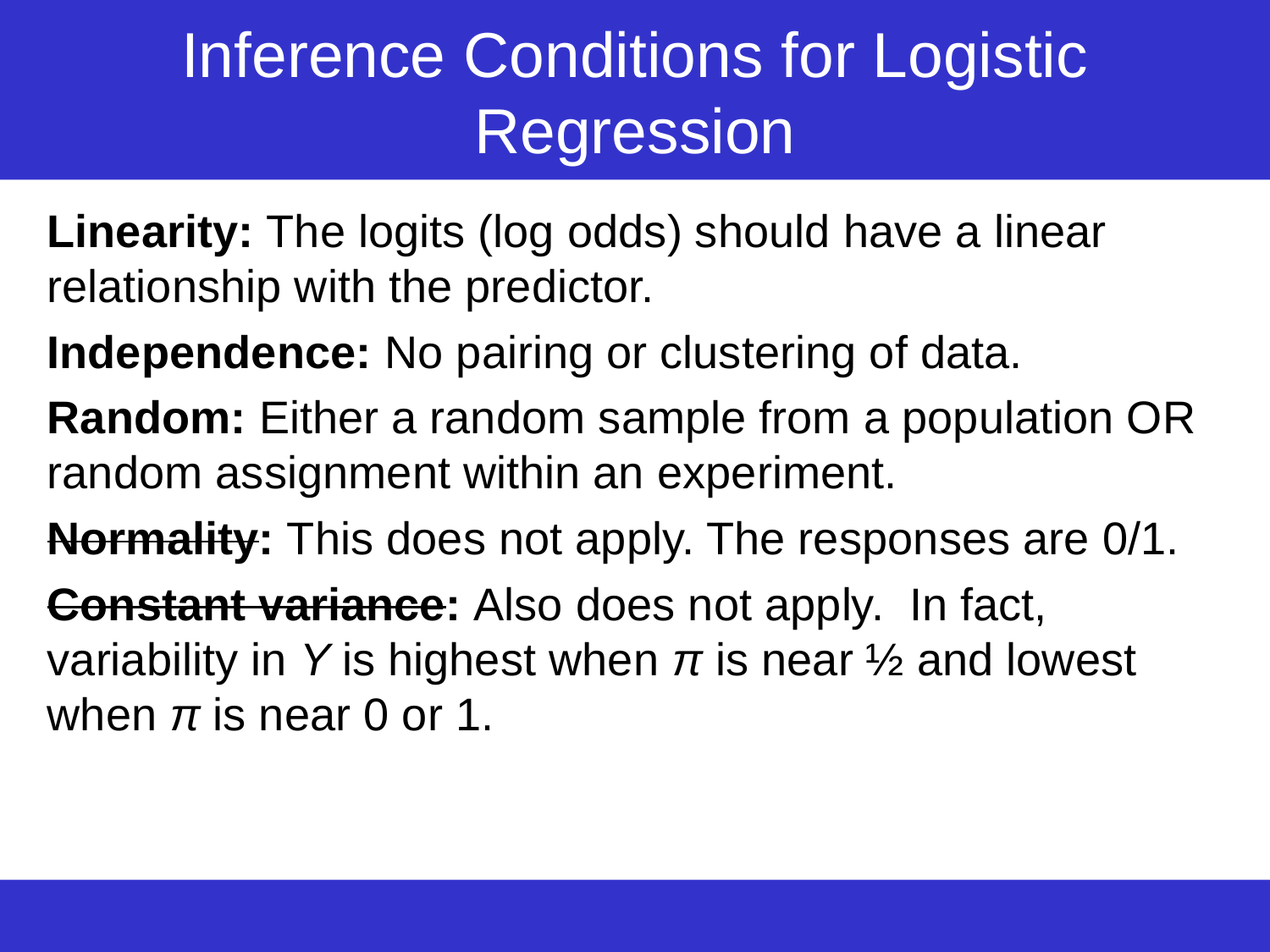

# Inference Conditions for Logistic Regression
Linearity: The logits (log odds) should have a linear relationship with the predictor.
Independence: No pairing or clustering of data.
Random: Either a random sample from a population OR random assignment within an experiment.
Normality: This does not apply. The responses are 0/1.
Constant variance: Also does not apply.  In fact, variability in Y is highest when π is near ½ and lowest when π is near 0 or 1.